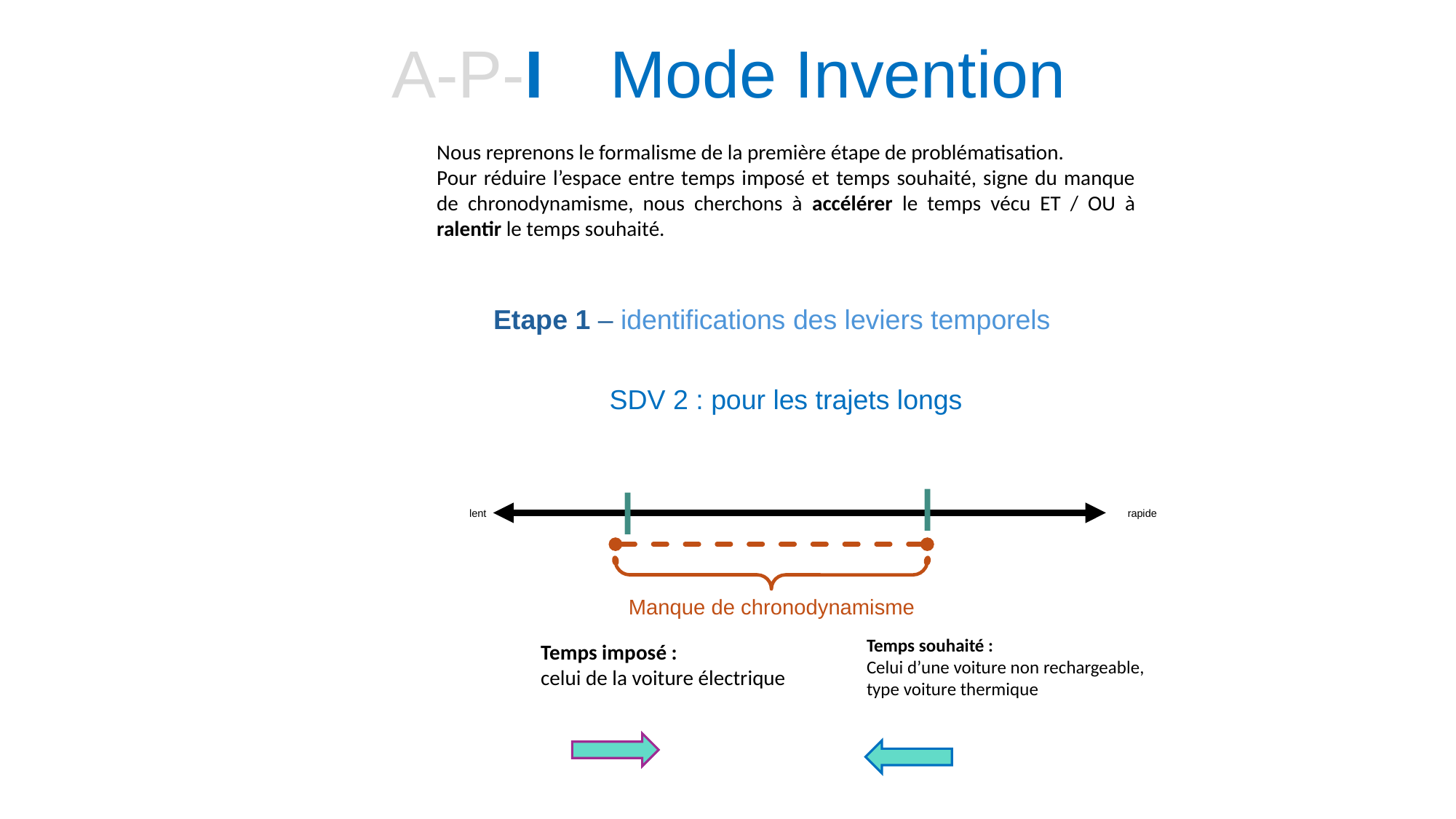

A-P-I	Mode Invention
Nous reprenons le formalisme de la première étape de problématisation.
Pour réduire l’espace entre temps imposé et temps souhaité, signe du manque de chronodynamisme, nous cherchons à accélérer le temps vécu ET / OU à ralentir le temps souhaité.
Etape 1 – identifications des leviers temporels
SDV 2 : pour les trajets longs

I
I
lent
rapide
Manque de chronodynamisme
Temps souhaité :
Celui d’une voiture non rechargeable, type voiture thermique
Temps imposé :
celui de la voiture électrique